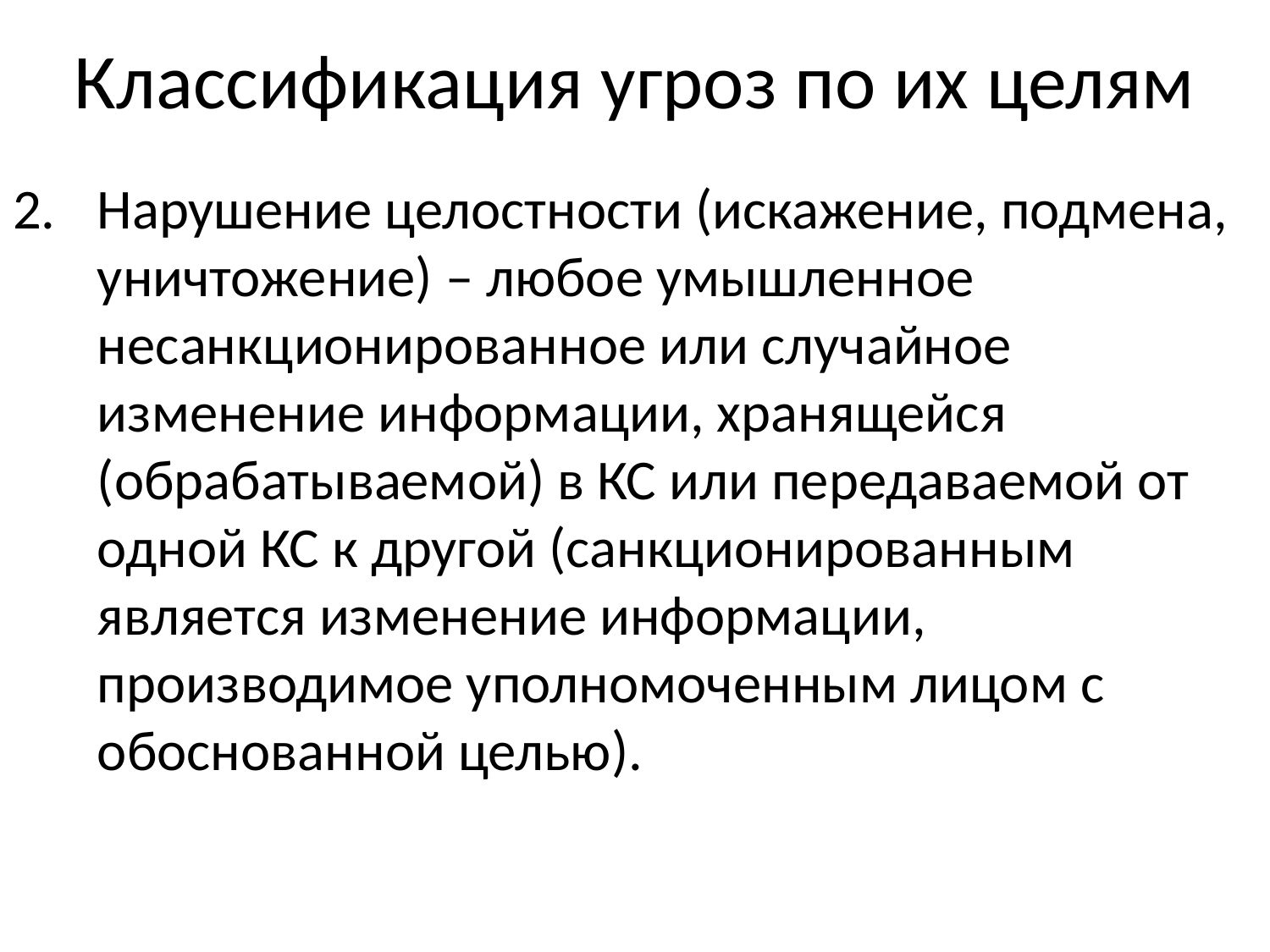

# Классификация угроз по их целям
Нарушение целостности (искажение, подмена, уничтожение) – любое умышленное несанкционированное или случайное изменение информации, хранящейся (обрабатываемой) в КС или передаваемой от одной КС к другой (санкционированным является изменение информации, производимое уполномоченным лицом с обоснованной целью).